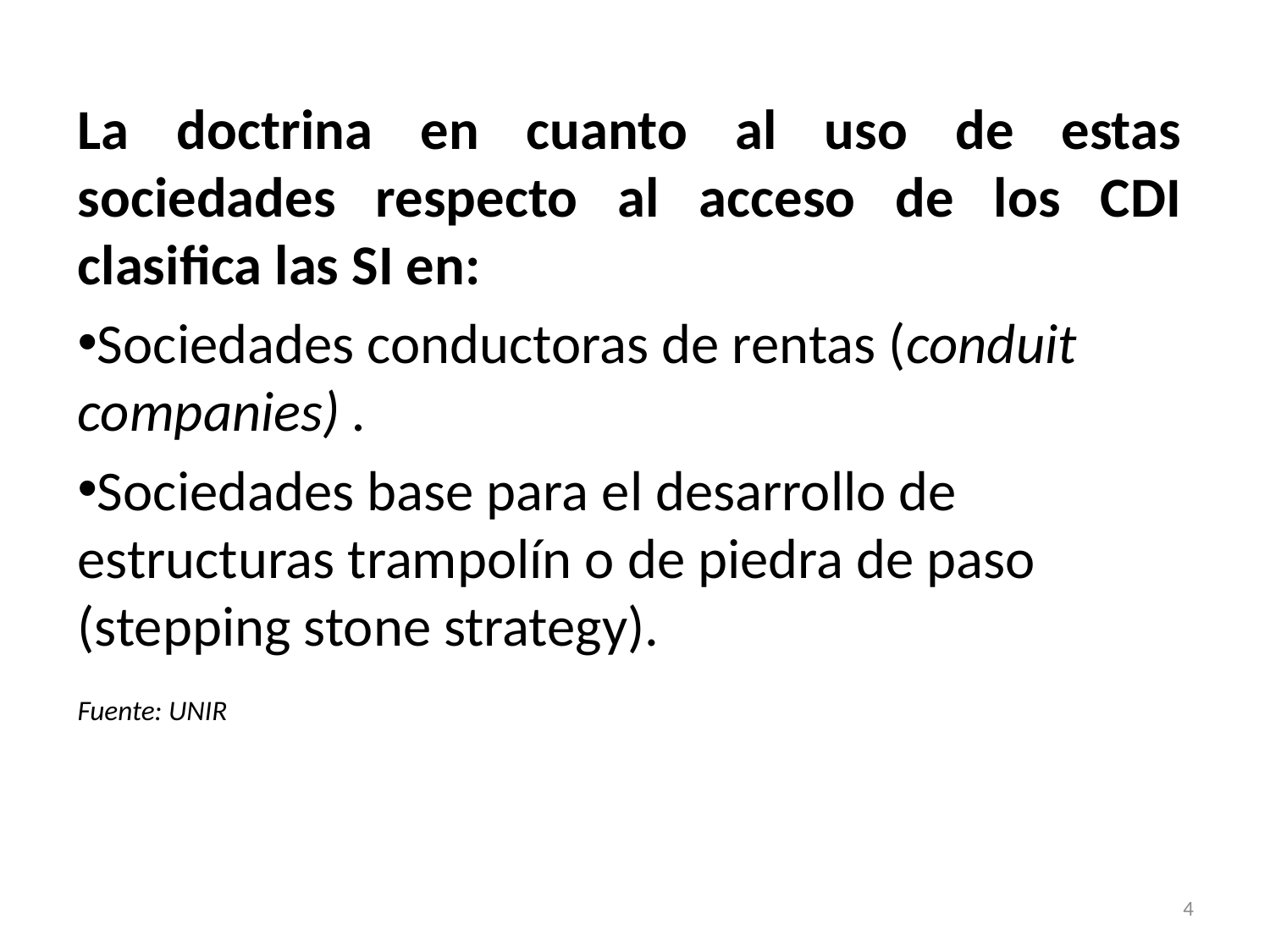

La doctrina en cuanto al uso de estas sociedades respecto al acceso de los CDI clasifica las SI en:
Sociedades conductoras de rentas (conduit companies) .
Sociedades base para el desarrollo de estructuras trampolín o de piedra de paso (stepping stone strategy).

Fuente: UNIR

#
4